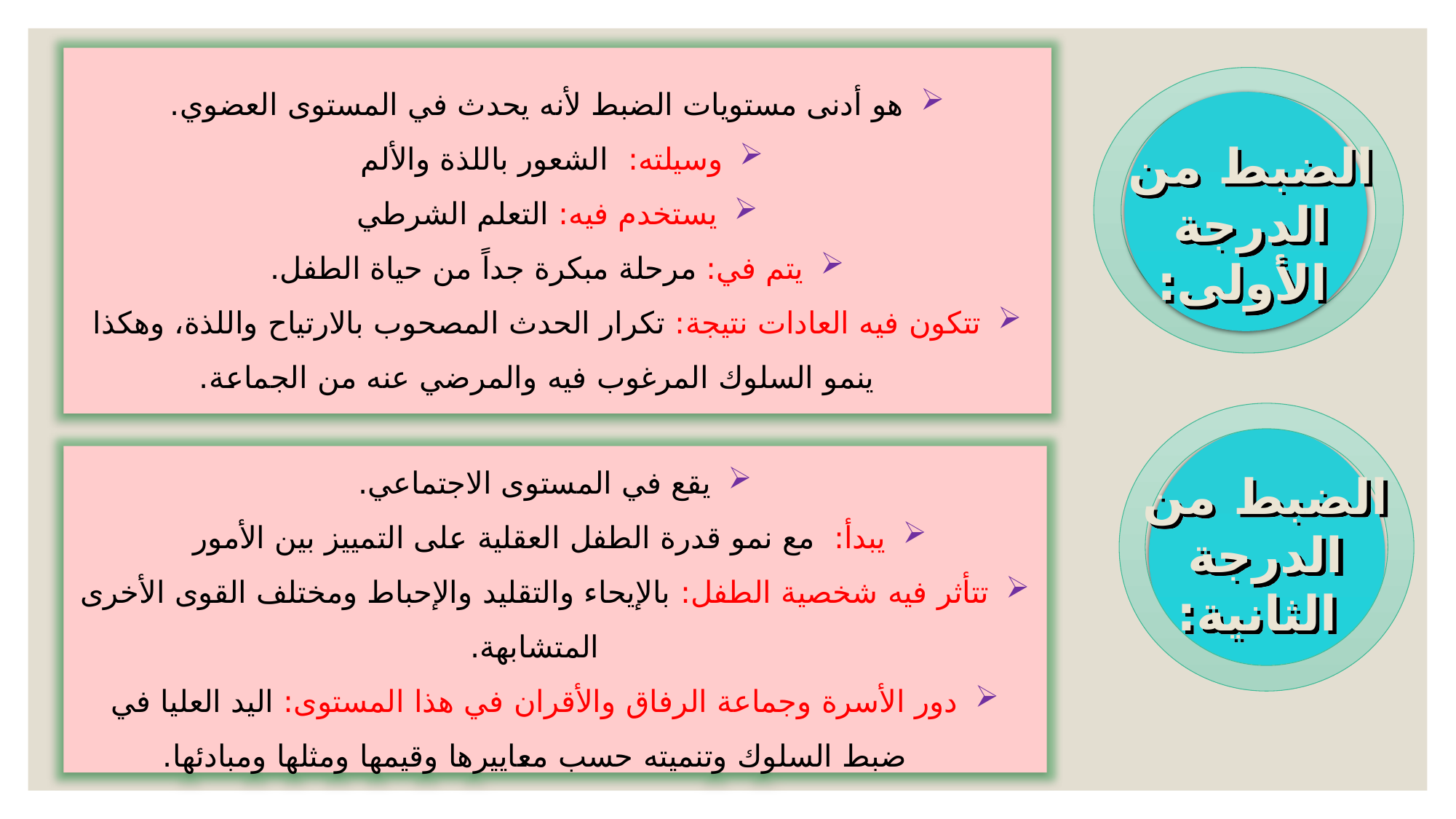

هو أدنى مستويات الضبط لأنه يحدث في المستوى العضوي.
وسيلته:  الشعور باللذة والألم
يستخدم فيه: التعلم الشرطي
يتم في: مرحلة مبكرة جداً من حياة الطفل.
تتكون فيه العادات نتيجة: تكرار الحدث المصحوب بالارتياح واللذة، وهكذا ينمو السلوك المرغوب فيه والمرضي عنه من الجماعة.

الضبط من الدرجة
 الأولى:

يقع في المستوى الاجتماعي.
يبدأ:  مع نمو قدرة الطفل العقلية على التمييز بين الأمور
تتأثر فيه شخصية الطفل: بالإيحاء والتقليد والإحباط ومختلف القوى الأخرى المتشابهة.
دور الأسرة وجماعة الرفاق والأقران في هذا المستوى: اليد العليا في ضبط السلوك وتنميته حسب معاييرها وقيمها ومثلها ومبادئها.
الضبط من الدرجة
 الثانية: